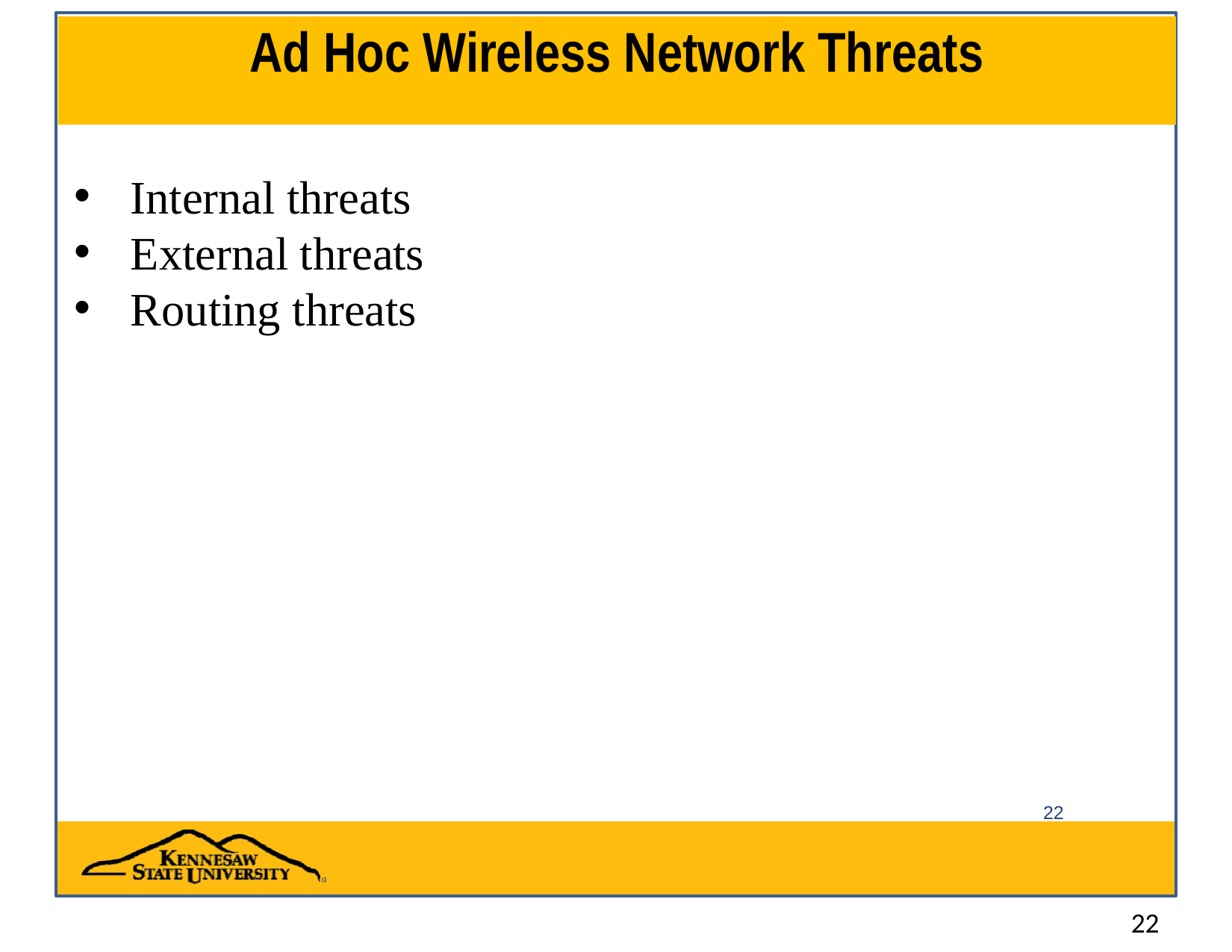

# Ad Hoc Wireless Network Threats
Internal threats
External threats
Routing threats
22